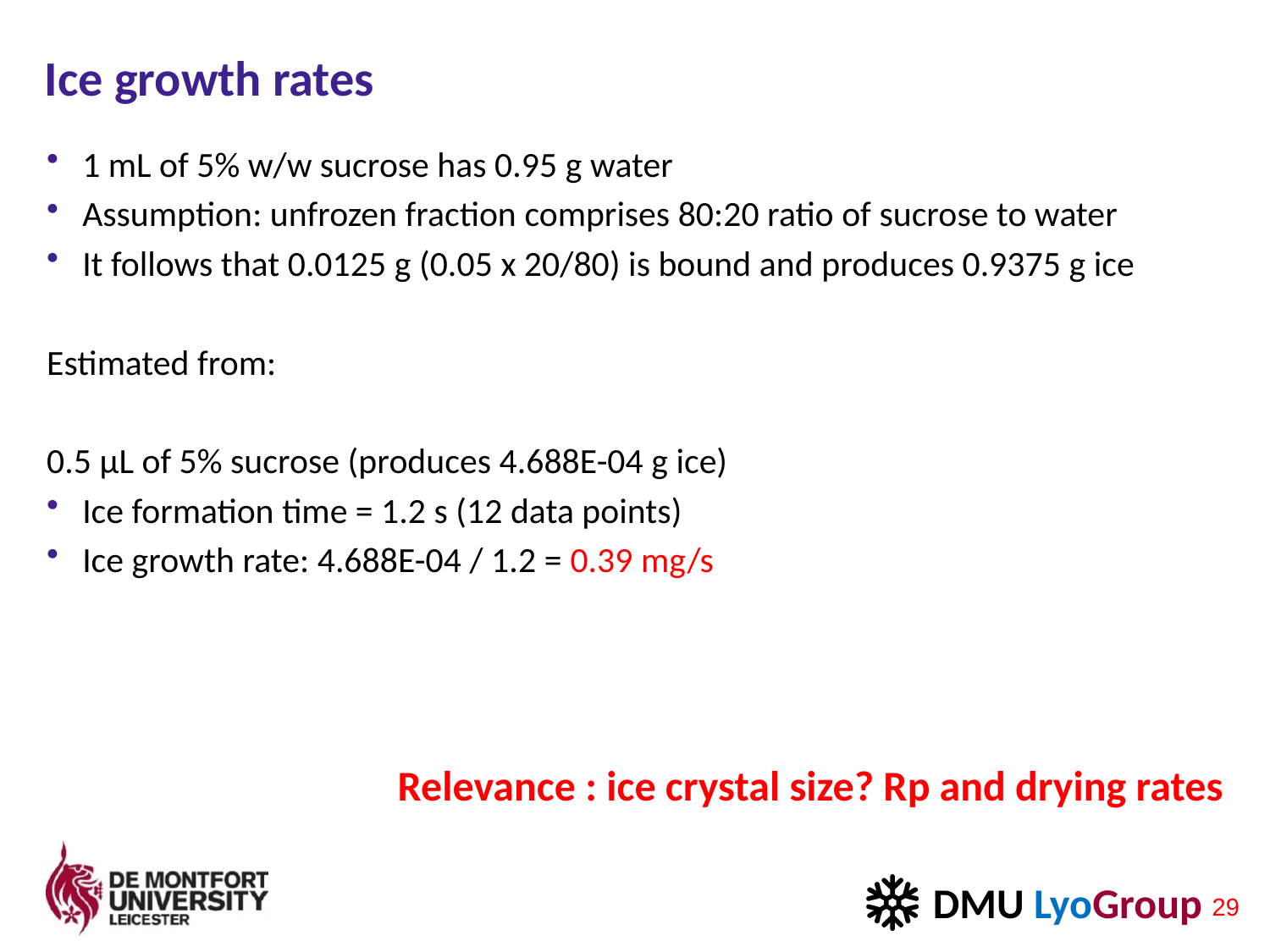

# Ice growth rates
1 mL of 5% w/w sucrose has 0.95 g water
Assumption: unfrozen fraction comprises 80:20 ratio of sucrose to water
It follows that 0.0125 g (0.05 x 20/80) is bound and produces 0.9375 g ice

Estimated from:

0.5 µL of 5% sucrose (produces 4.688E-04 g ice)
Ice formation time = 1.2 s (12 data points)
Ice growth rate: 4.688E-04 / 1.2 = 0.39 mg/s

Relevance : ice crystal size? Rp and drying rates